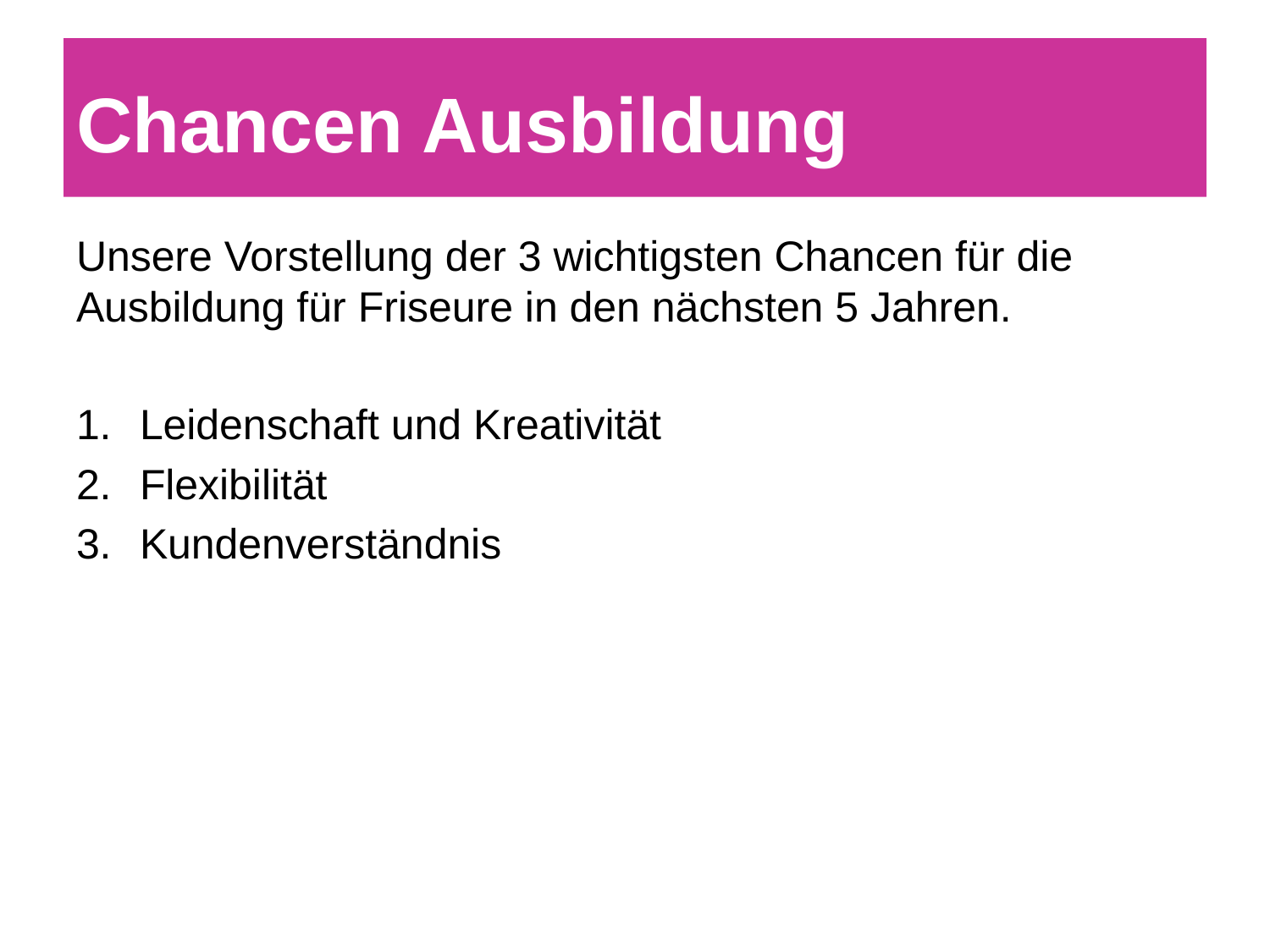

# Chancen Ausbildung
Unsere Vorstellung der 3 wichtigsten Chancen für die Ausbildung für Friseure in den nächsten 5 Jahren.

Leidenschaft und Kreativität
Flexibilität
Kundenverständnis